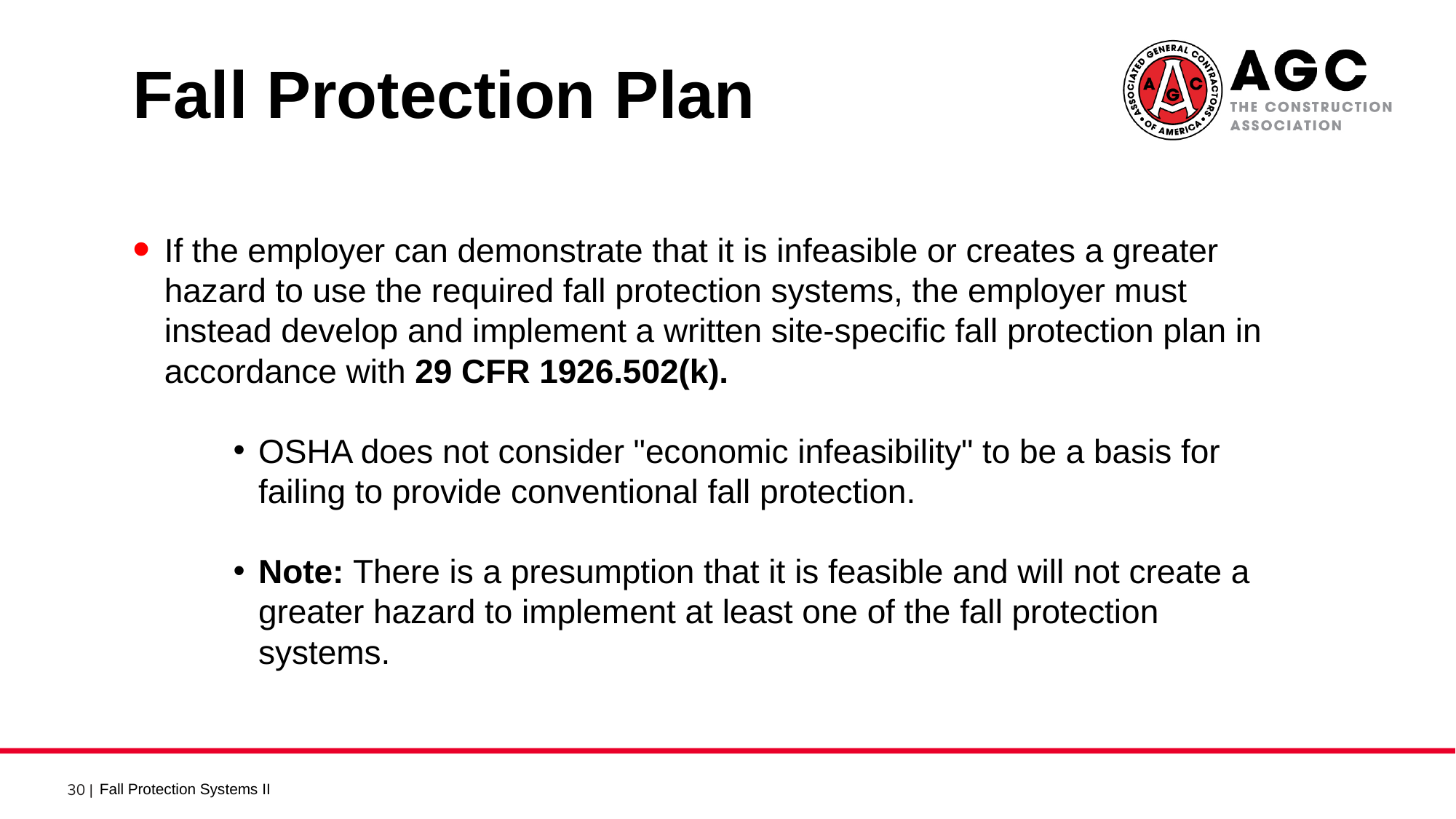

Fall Protection Plan 2
If the employer can demonstrate that it is infeasible or creates a greater hazard to use the required fall protection systems, the employer must instead develop and implement a written site-specific fall protection plan in accordance with 29 CFR 1926.502(k).

OSHA does not consider "economic infeasibility" to be a basis for failing to provide conventional fall protection.

Note: There is a presumption that it is feasible and will not create a greater hazard to implement at least one of the fall protection systems.

Fall Protection Systems II